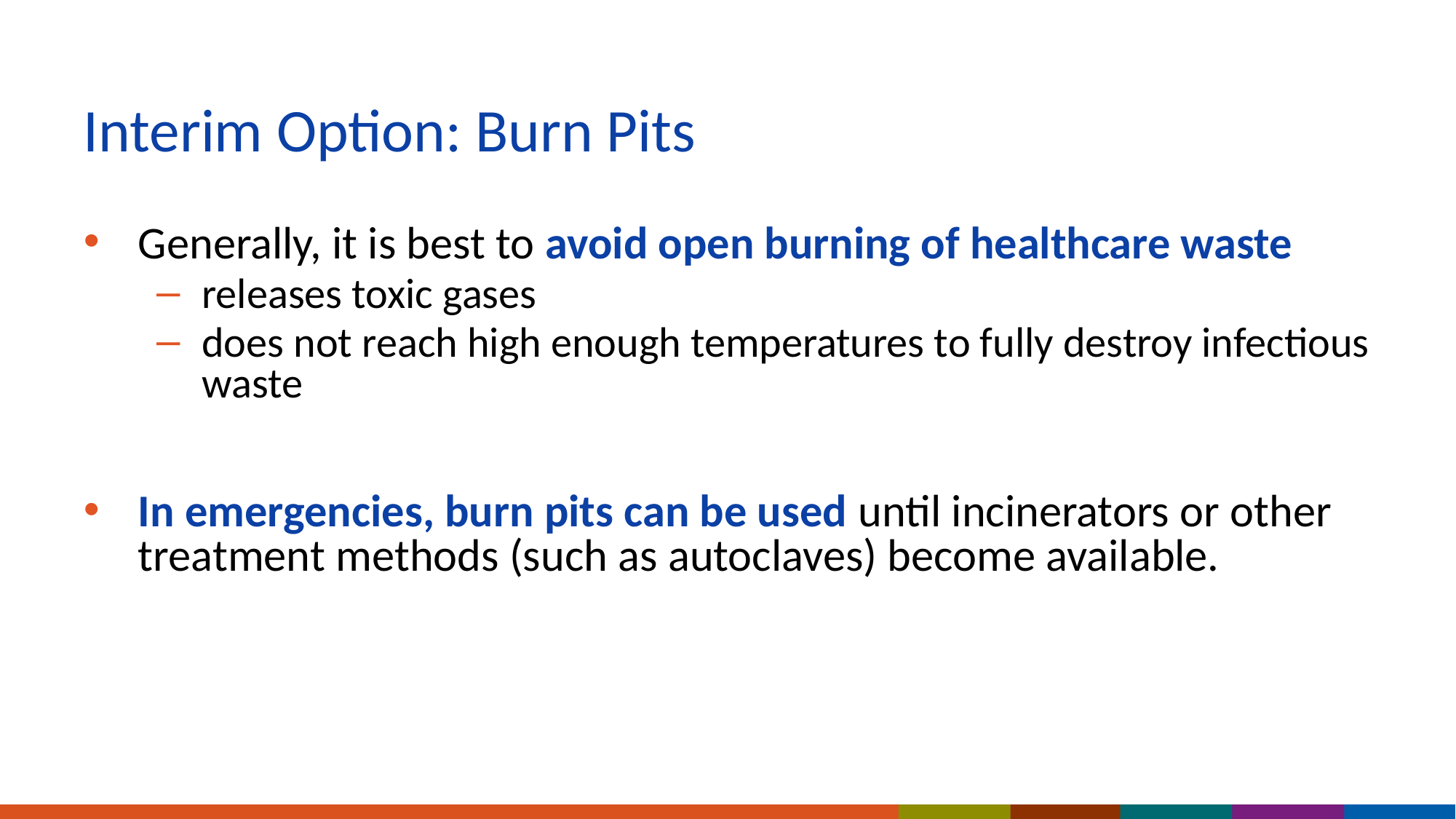

# Interim Option: Burn Pits
Generally, it is best to avoid open burning of healthcare waste
releases toxic gases
does not reach high enough temperatures to fully destroy infectious waste

In emergencies, burn pits can be used until incinerators or other treatment methods (such as autoclaves) become available.